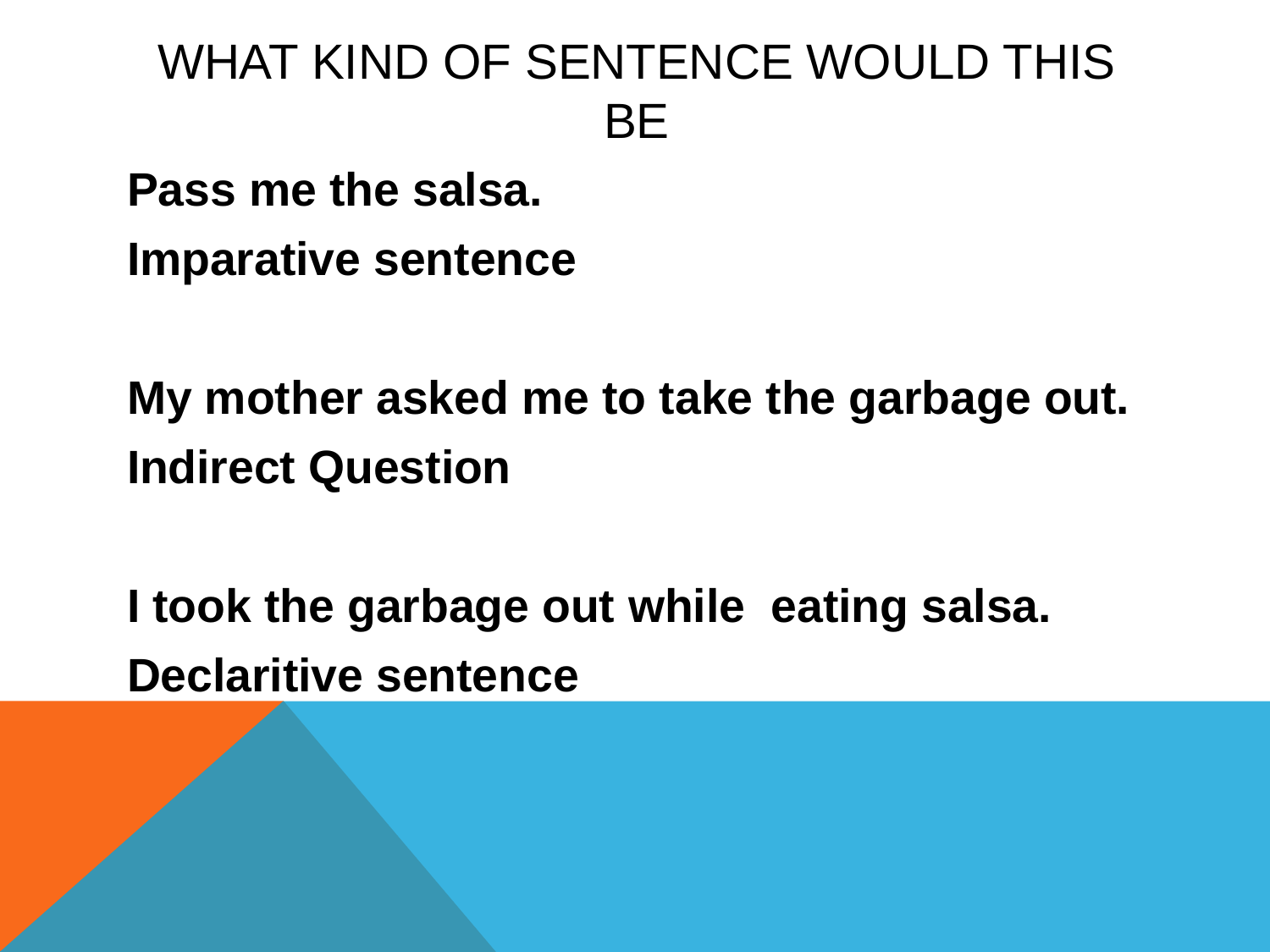

# What kind of sentence would this be
Pass me the salsa.
Imparative sentence

My mother asked me to take the garbage out.
Indirect Question

I took the garbage out while  eating salsa.
Declaritive sentence